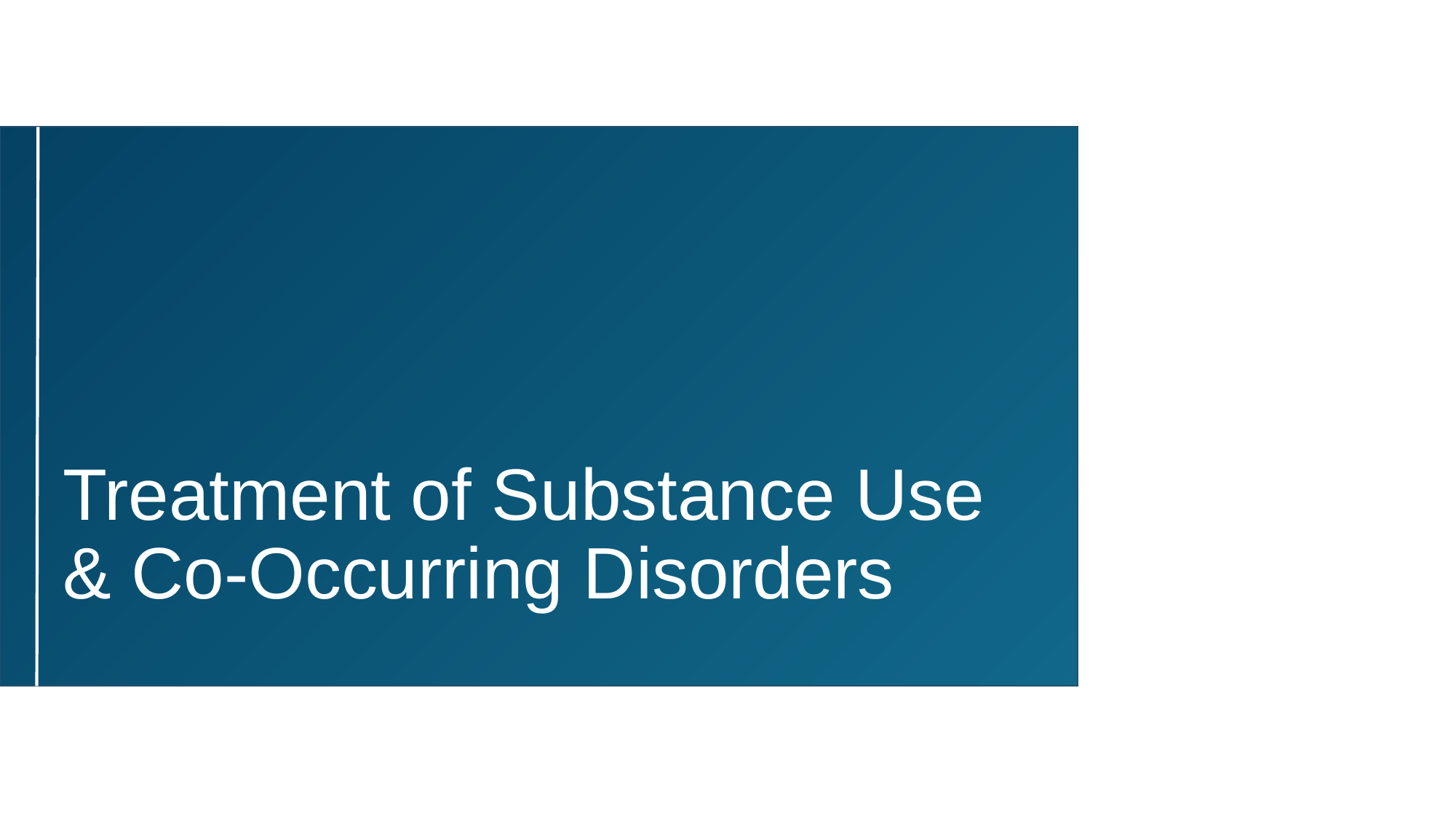

# Treatment of Substance Use & Co-Occurring Disorders